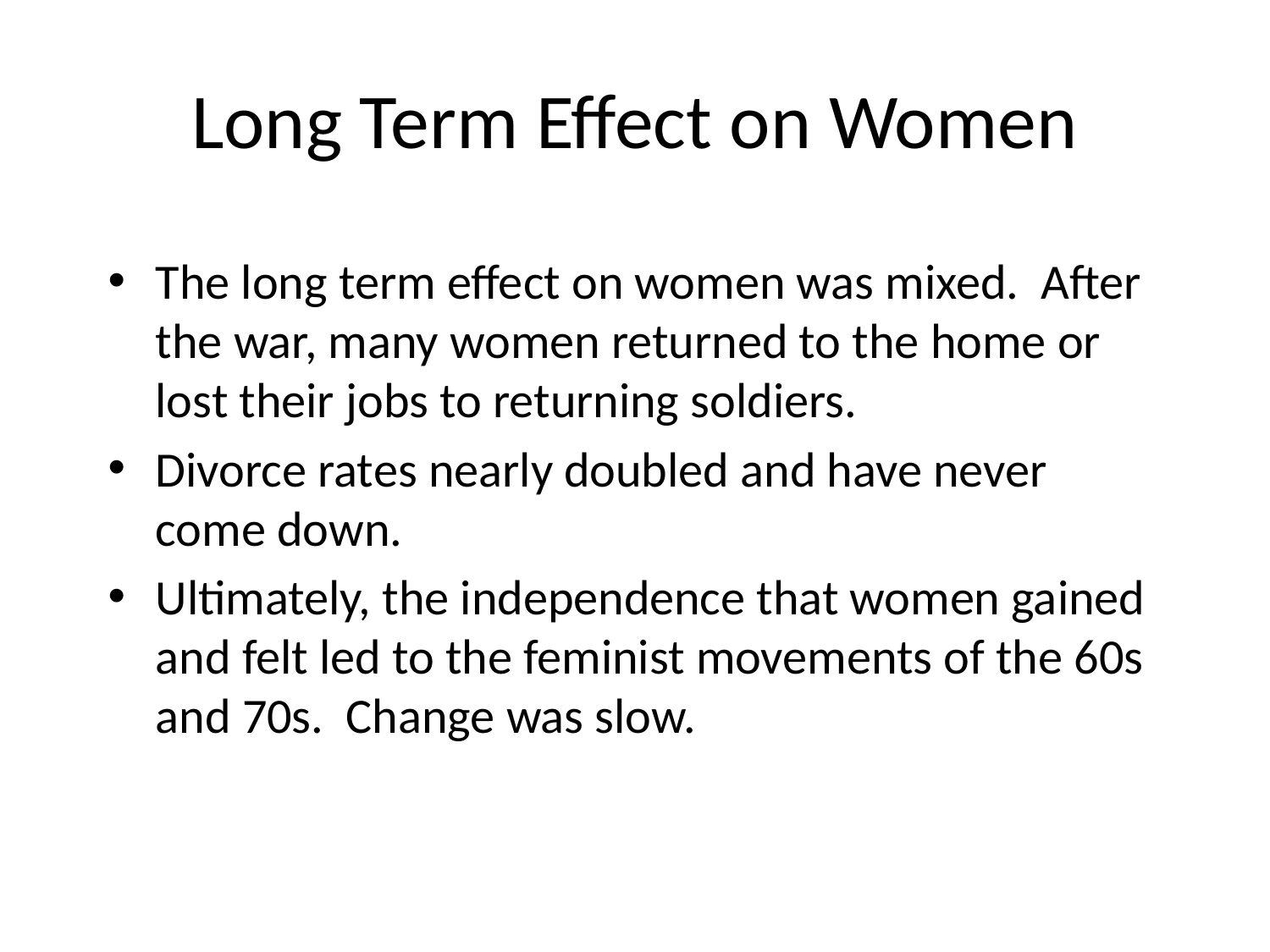

# Long Term Effect on Women
The long term effect on women was mixed.  After the war, many women returned to the home or lost their jobs to returning soldiers.
Divorce rates nearly doubled and have never come down.
Ultimately, the independence that women gained and felt led to the feminist movements of the 60s and 70s.  Change was slow.